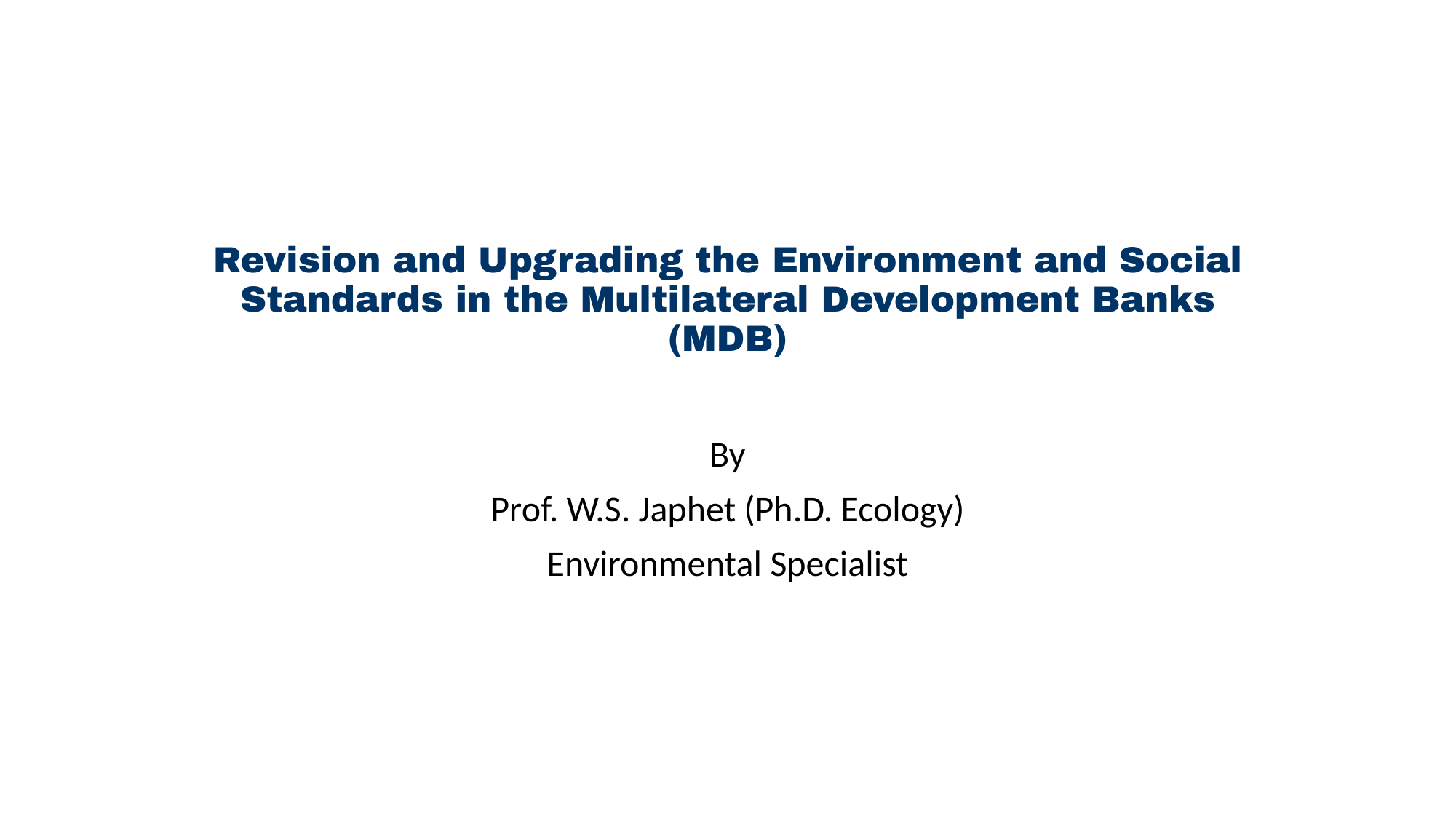

# Revision and Upgrading the Environment and Social Standards in the Multilateral Development Banks (MDB)
By
Prof. W.S. Japhet (Ph.D. Ecology)
Environmental Specialist